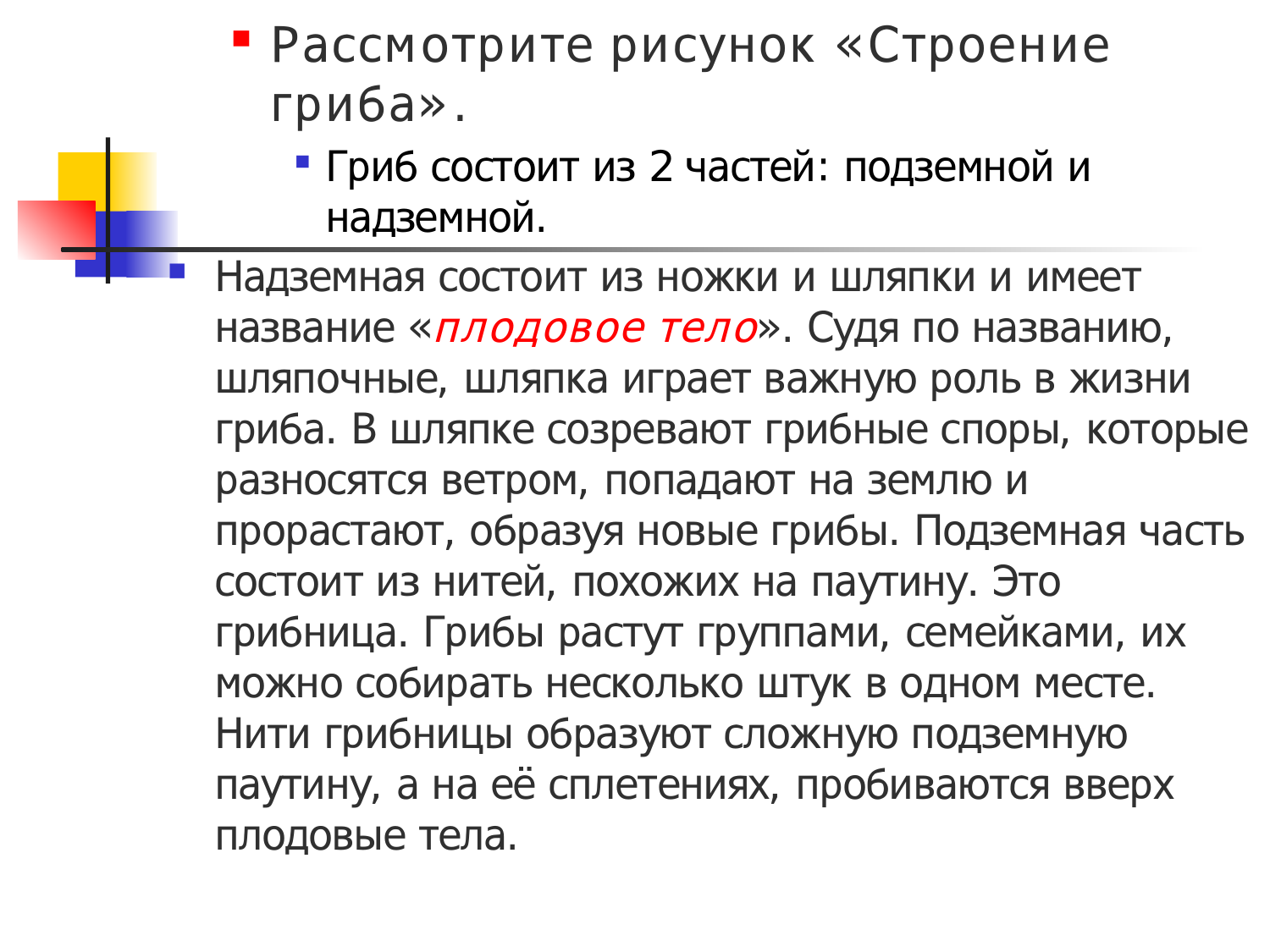

Рассмотрите рисунок «Строение гриба».
Гриб состоит из 2 частей: подземной и надземной.
Надземная состоит из ножки и шляпки и имеет название «плодовое тело». Судя по названию, шляпочные, шляпка играет важную роль в жизни гриба. В шляпке созревают грибные споры, которые разносятся ветром, попадают на землю и прорастают, образуя новые грибы. Подземная часть состоит из нитей, похожих на паутину. Это грибница. Грибы растут группами, семейками, их можно собирать несколько штук в одном месте. Нити грибницы образуют сложную подземную паутину, а на её сплетениях, пробиваются вверх плодовые тела.